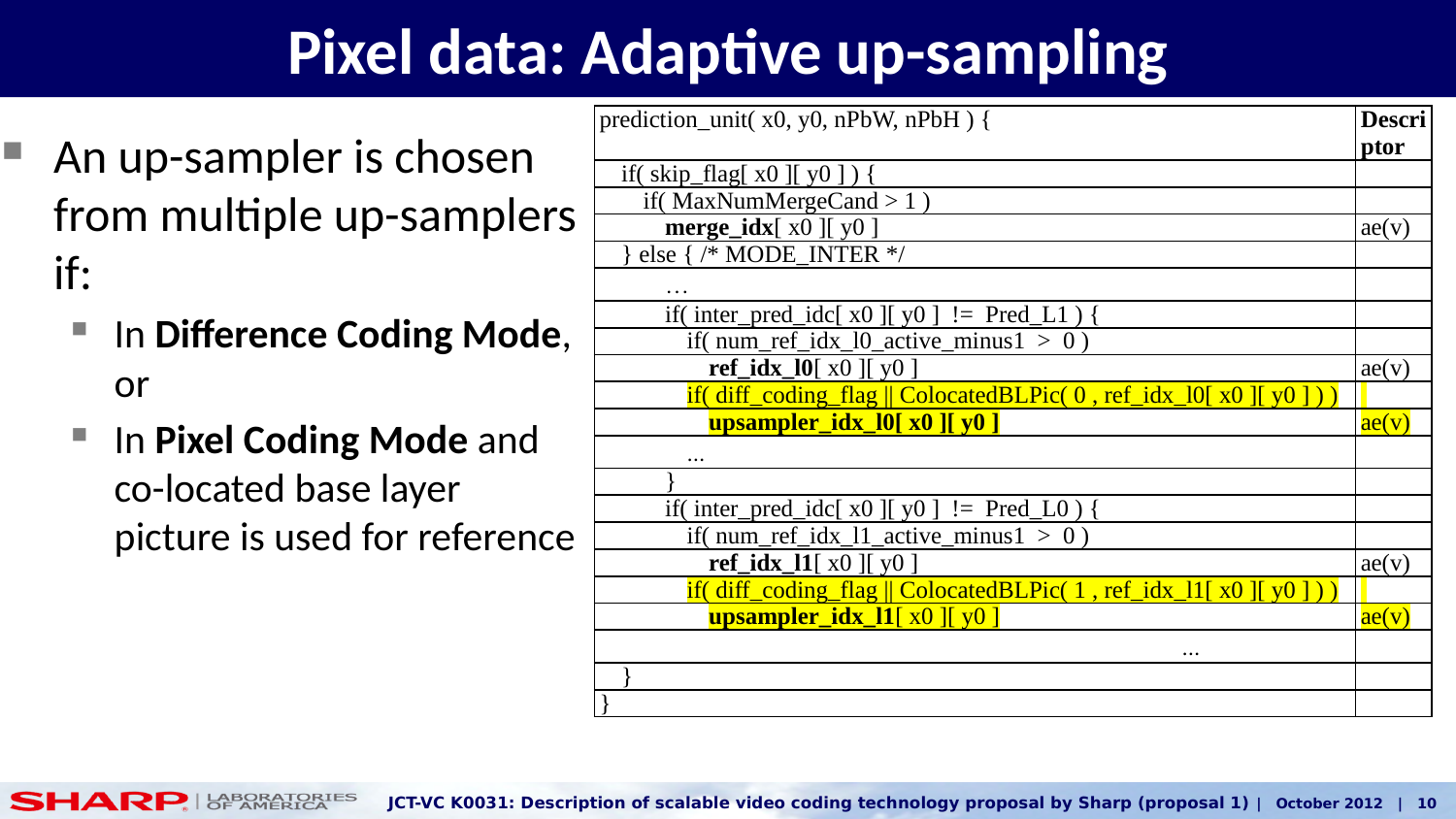

# Pixel data: Adaptive up-sampling
| prediction\_unit( x0, y0, nPbW, nPbH ) { | Descriptor |
| --- | --- |
| if( skip\_flag[ x0 ][ y0 ] ) { |  |
| if( MaxNumMergeCand > 1 ) |  |
| merge\_idx[ x0 ][ y0 ] | ae(v) |
| } else { /\* MODE\_INTER \*/ |  |
| … |  |
| if( inter\_pred\_idc[ x0 ][ y0 ] != Pred\_L1 ) { |  |
| if( num\_ref\_idx\_l0\_active\_minus1 > 0 ) |  |
| ref\_idx\_l0[ x0 ][ y0 ] | ae(v) |
| if( diff\_coding\_flag || ColocatedBLPic( 0 , ref\_idx\_l0[ x0 ][ y0 ] ) ) |  |
| upsampler\_idx\_l0[ x0 ][ y0 ] | ae(v) |
| ... |  |
| } |  |
| if( inter\_pred\_idc[ x0 ][ y0 ] != Pred\_L0 ) { |  |
| if( num\_ref\_idx\_l1\_active\_minus1 > 0 ) |  |
| ref\_idx\_l1[ x0 ][ y0 ] | ae(v) |
| if( diff\_coding\_flag || ColocatedBLPic( 1 , ref\_idx\_l1[ x0 ][ y0 ] ) ) |  |
| upsampler\_idx\_l1[ x0 ][ y0 ] | ae(v) |
| ... |  |
| } |  |
| } |  |
An up-sampler is chosen from multiple up-samplers if:
In Difference Coding Mode, or
In Pixel Coding Mode and co-located base layer picture is used for reference